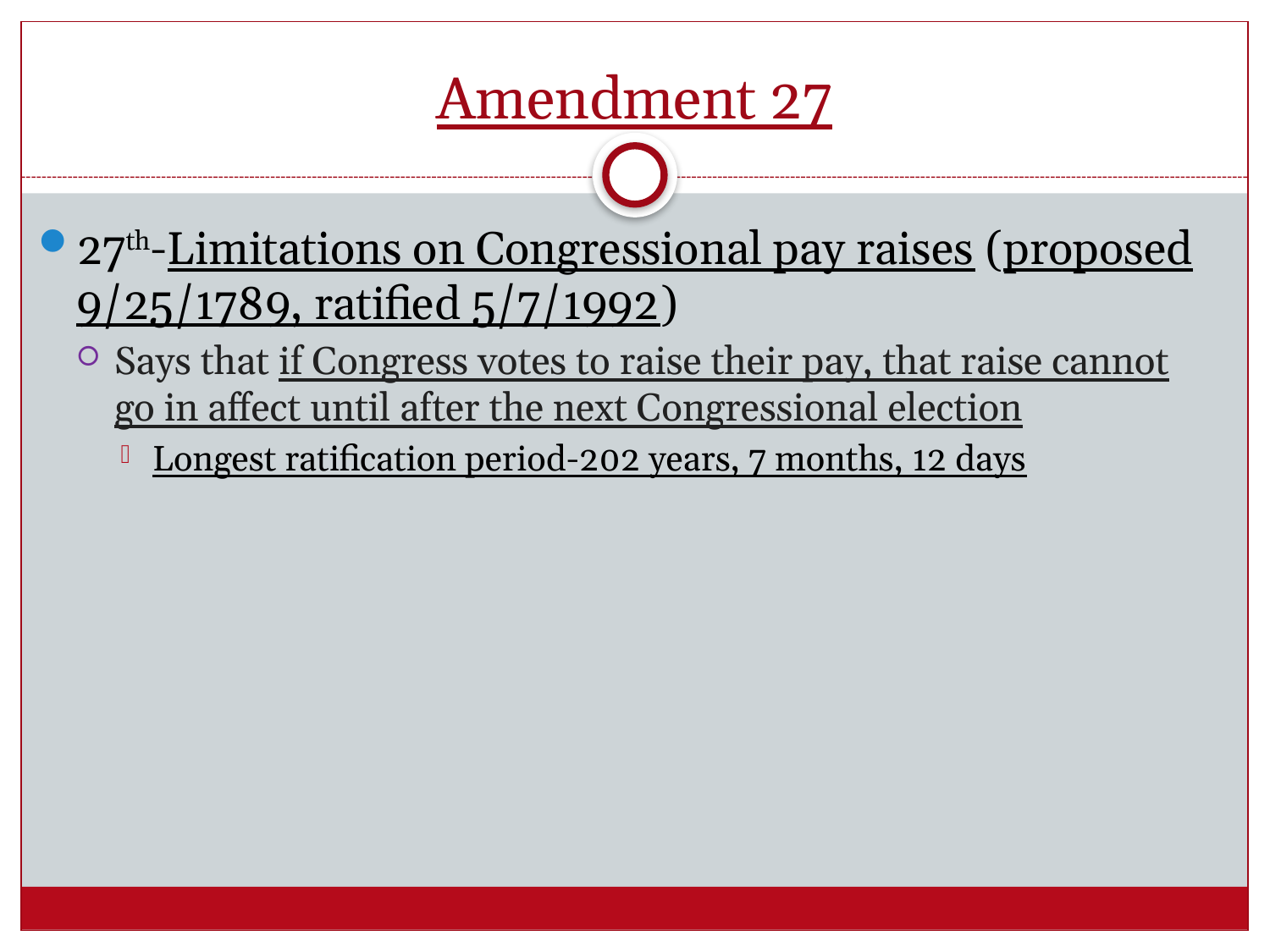

# Amendment 27
27th-Limitations on Congressional pay raises (proposed 9/25/1789, ratified 5/7/1992)
Says that if Congress votes to raise their pay, that raise cannot go in affect until after the next Congressional election
Longest ratification period-202 years, 7 months, 12 days